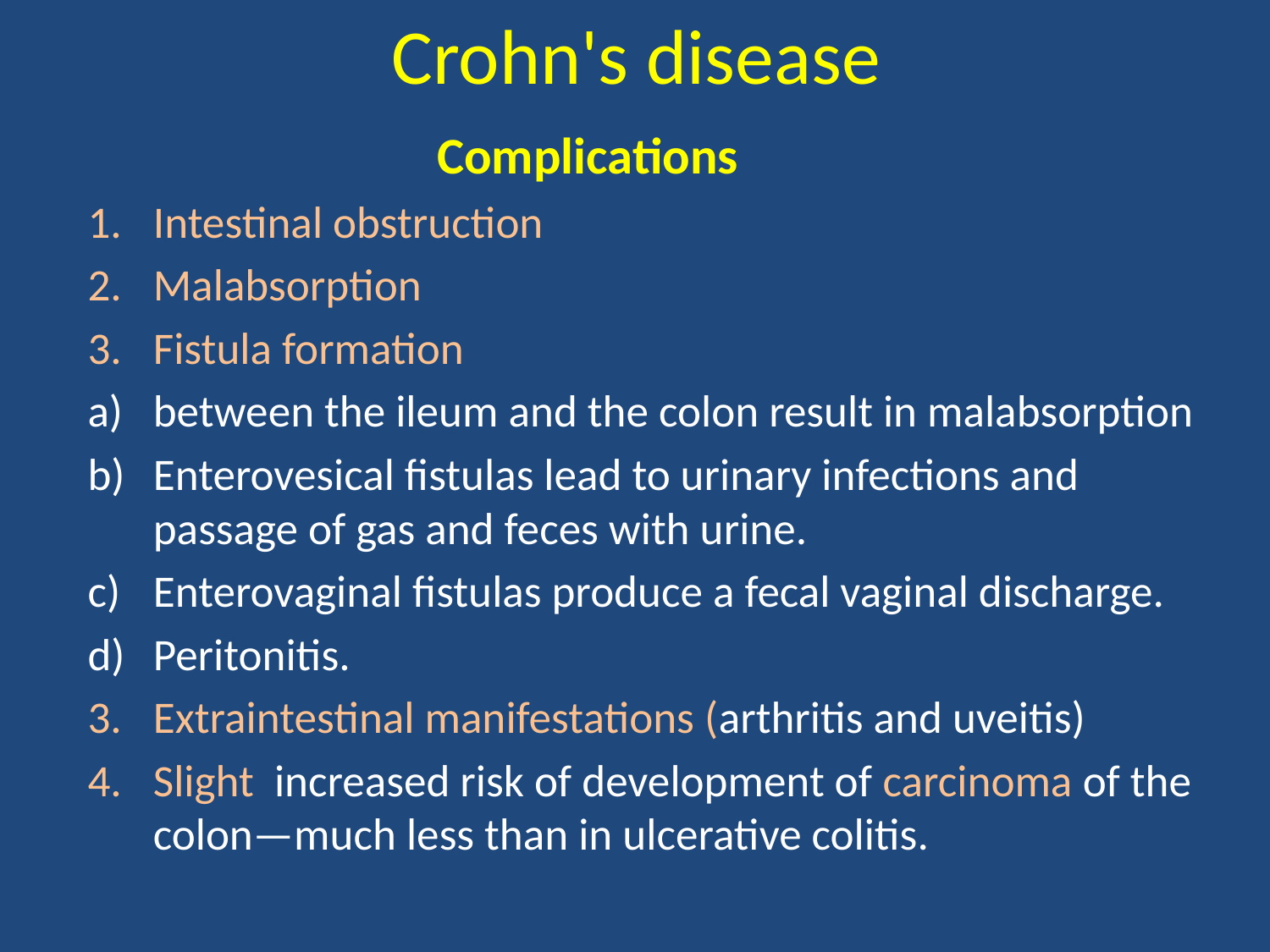

# Crohn's disease
                              Complications
Intestinal obstruction
Malabsorption
Fistula formation
between the ileum and the colon result in malabsorption
Enterovesical fistulas lead to urinary infections and passage of gas and feces with urine.
Enterovaginal fistulas produce a fecal vaginal discharge.
Peritonitis.
Extraintestinal manifestations (arthritis and uveitis)
Slight  increased risk of development of carcinoma of the colon—much less than in ulcerative colitis.